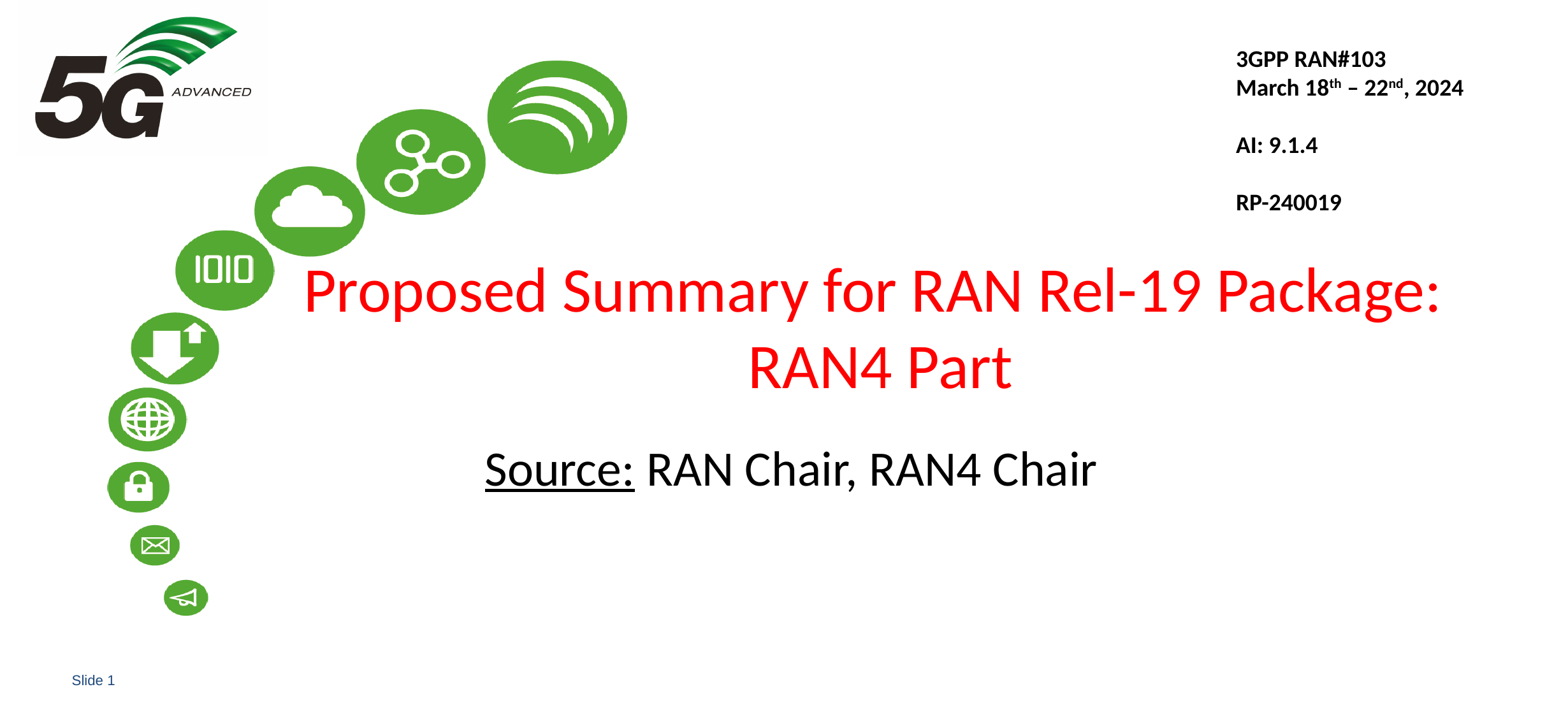

3GPP RAN#103
March 18th – 22nd, 2024

AI: 9.1.4

RP-240019
# Proposed Summary for RAN Rel-19 Package: RAN4 Part
Source: RAN Chair, RAN4 Chair